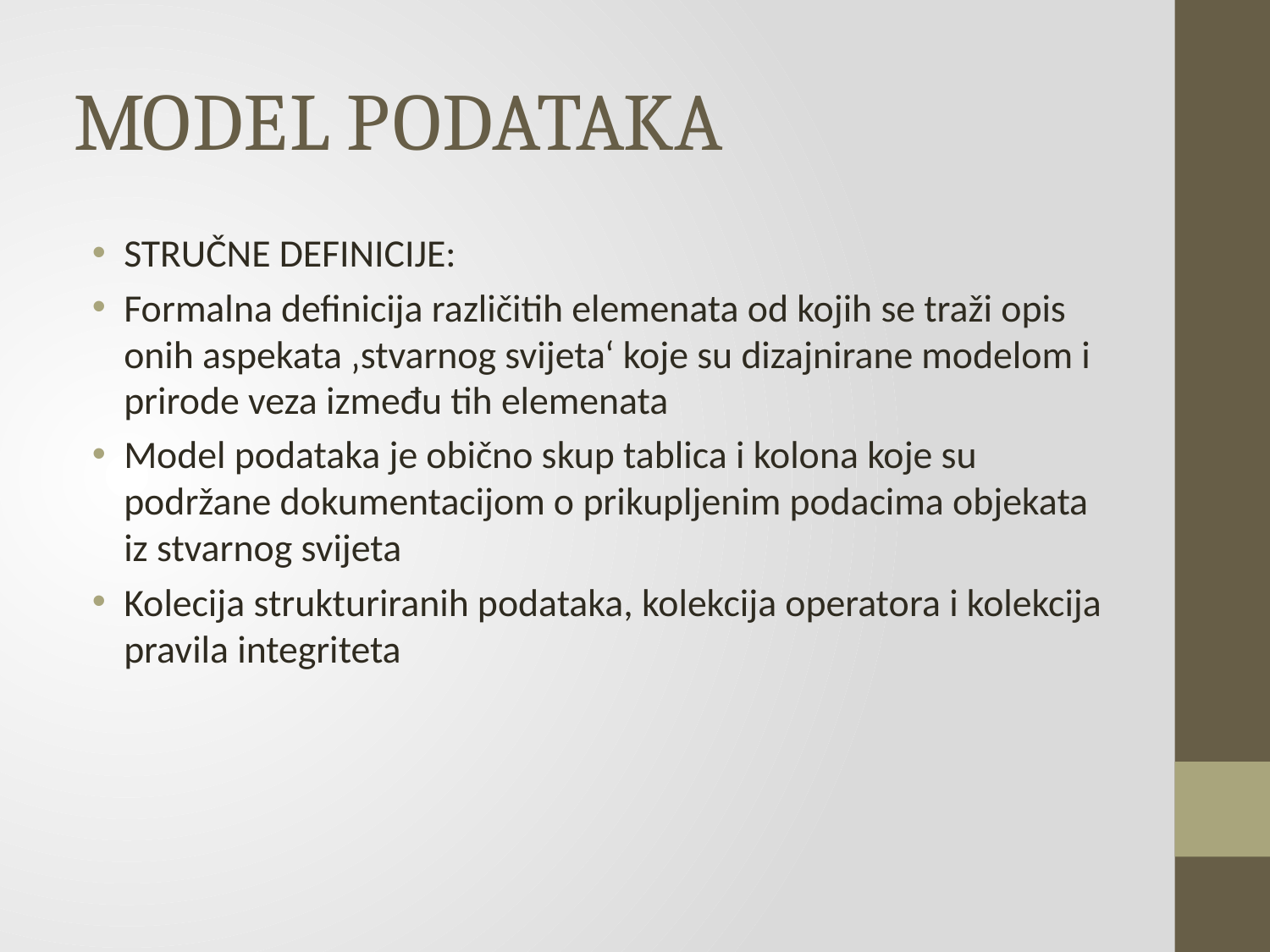

# MODEL PODATAKA
STRUČNE DEFINICIJE:
Formalna definicija različitih elemenata od kojih se traži opis onih aspekata ‚stvarnog svijeta‘ koje su dizajnirane modelom i prirode veza između tih elemenata
Model podataka je obično skup tablica i kolona koje su podržane dokumentacijom o prikupljenim podacima objekata iz stvarnog svijeta
Kolecija strukturiranih podataka, kolekcija operatora i kolekcija pravila integriteta